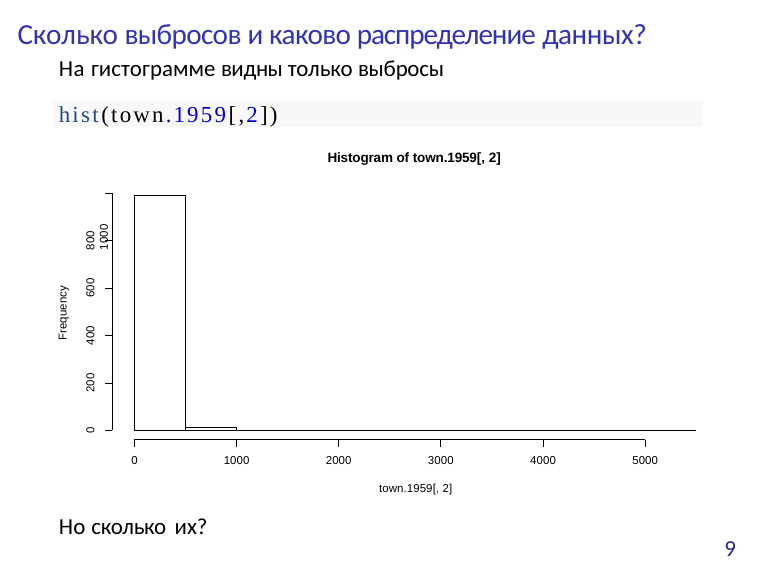

# Сколько выбросов и каково распределение данных?
На гистограмме видны только выбросы
hist(town.1959[,2])
Histogram of town.1959[, 2]
800	1000

600
Frequency

400

200

0

0
1000
2000
3000
4000
5000
town.1959[, 2]
Но сколько их?
9